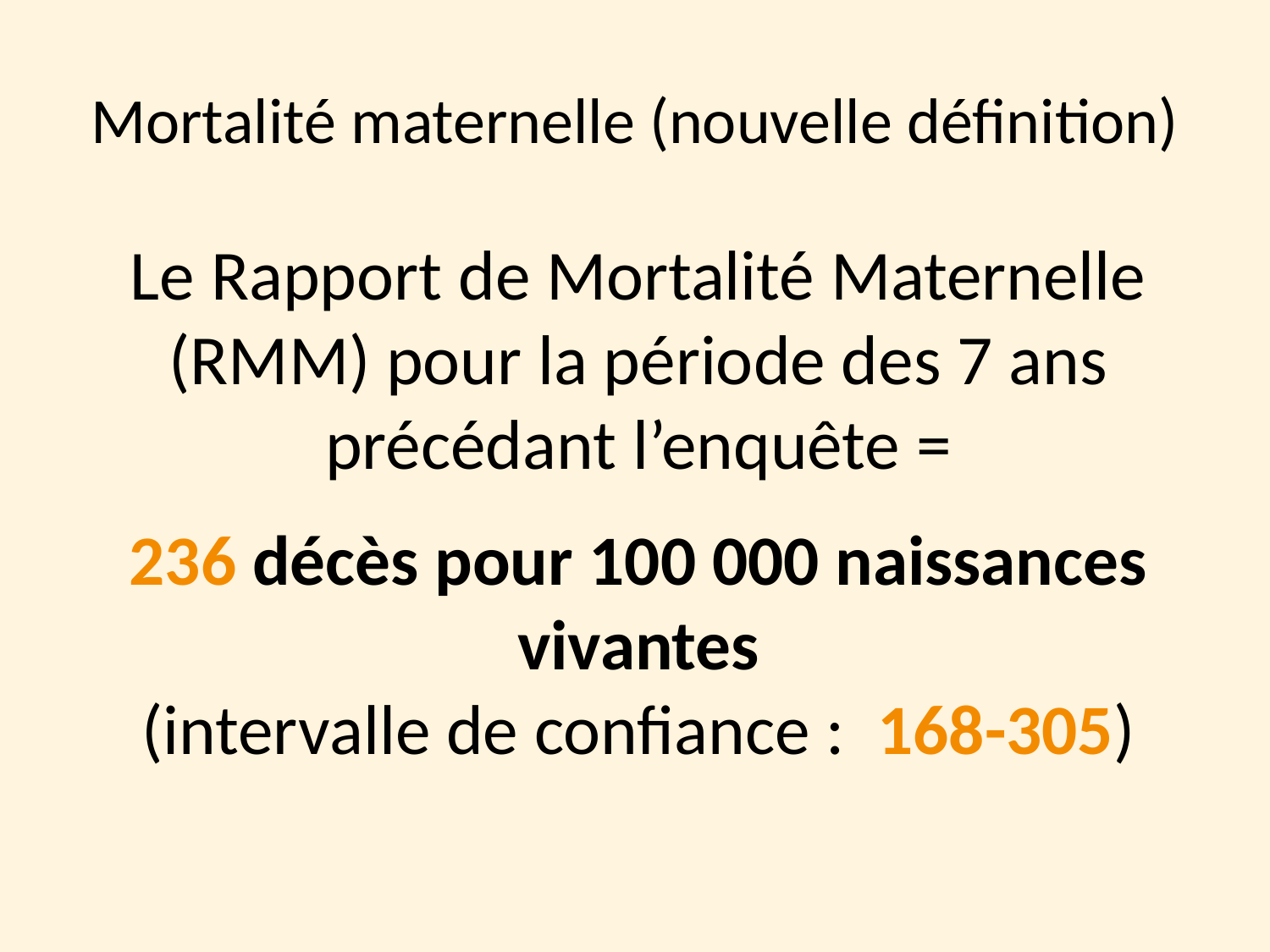

# Mortalité maternelle (nouvelle définition)
Le Rapport de Mortalité Maternelle (RMM) pour la période des 7 ans précédant l’enquête =
236 décès pour 100 000 naissances vivantes
(intervalle de confiance :  168-305)